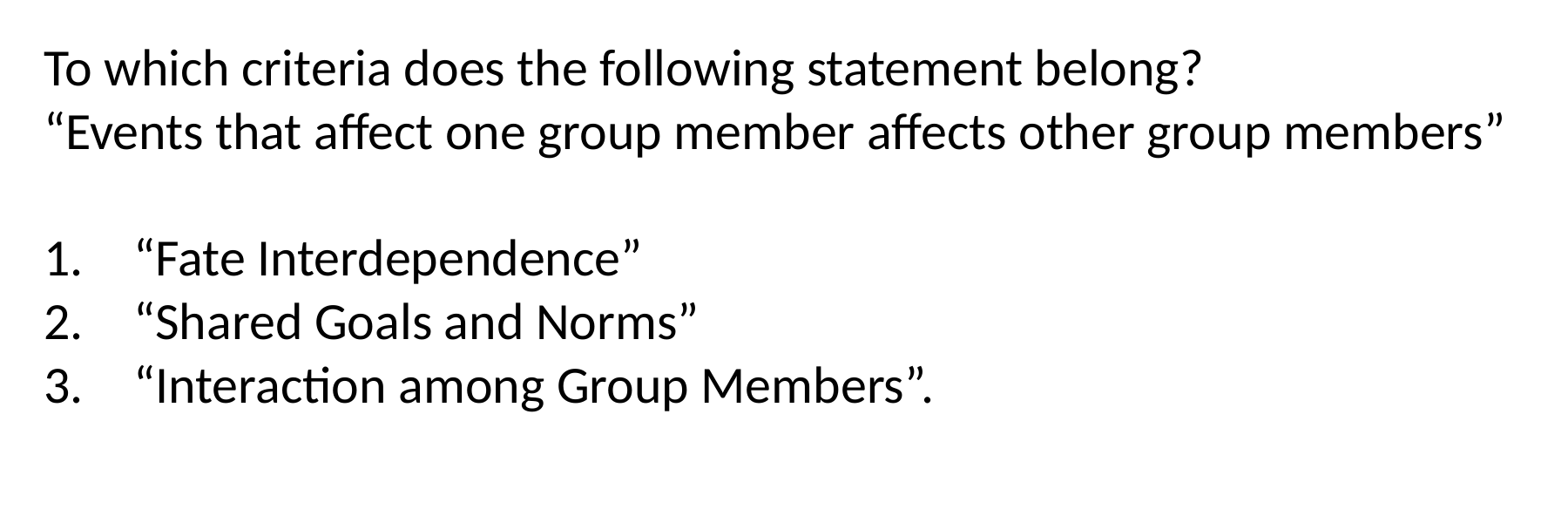

To which criteria does the following statement belong?
“Events that affect one group member affects other group members”

“Fate Interdependence”
“Shared Goals and Norms”
“Interaction among Group Members”.